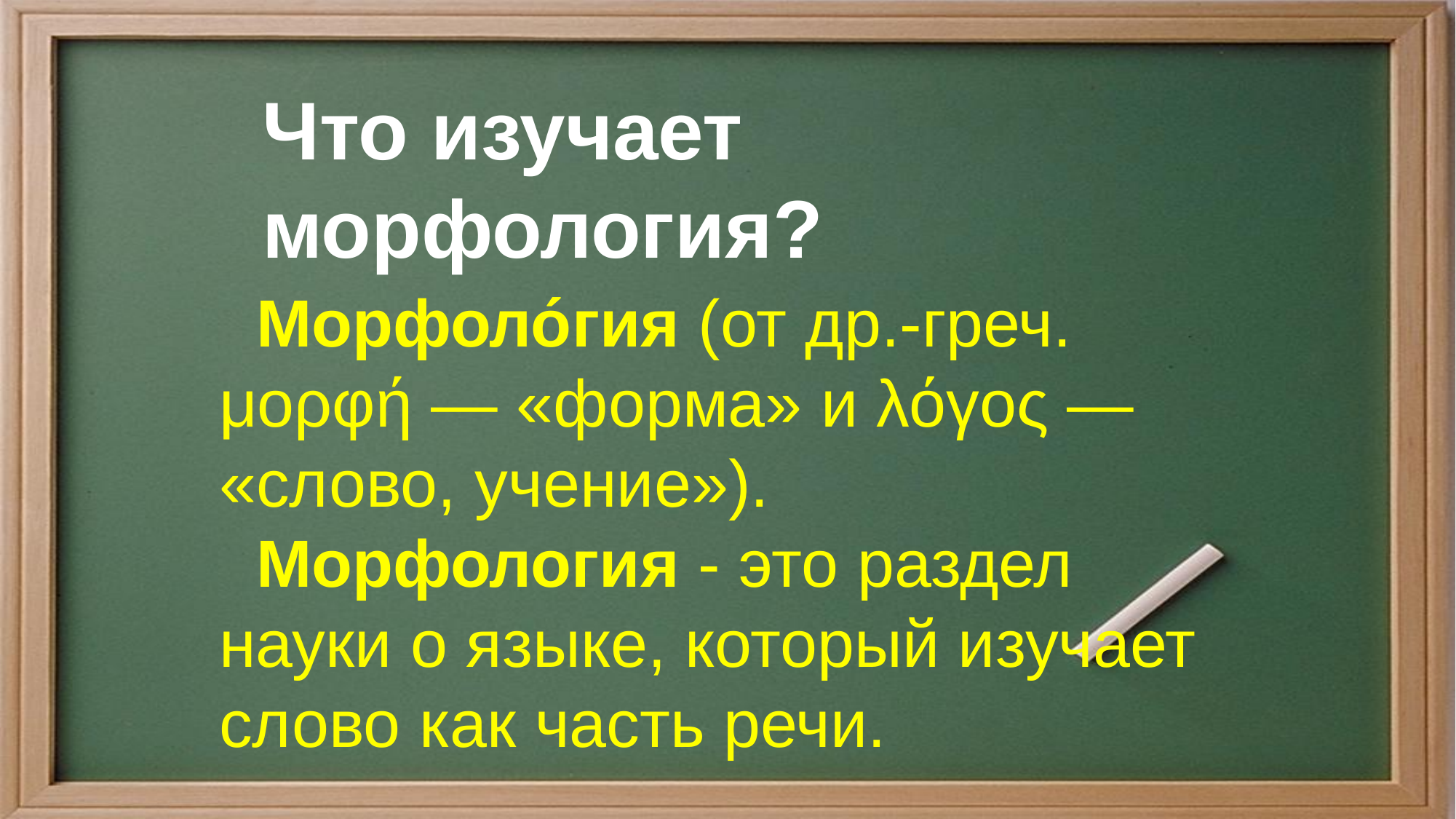

Что изучает морфология?

  Морфоло́гия (от др.-греч. μορφή — «форма» и λόγος — «слово, учение»).
  Морфология - это раздел науки о языке, который изучает слово как часть речи.